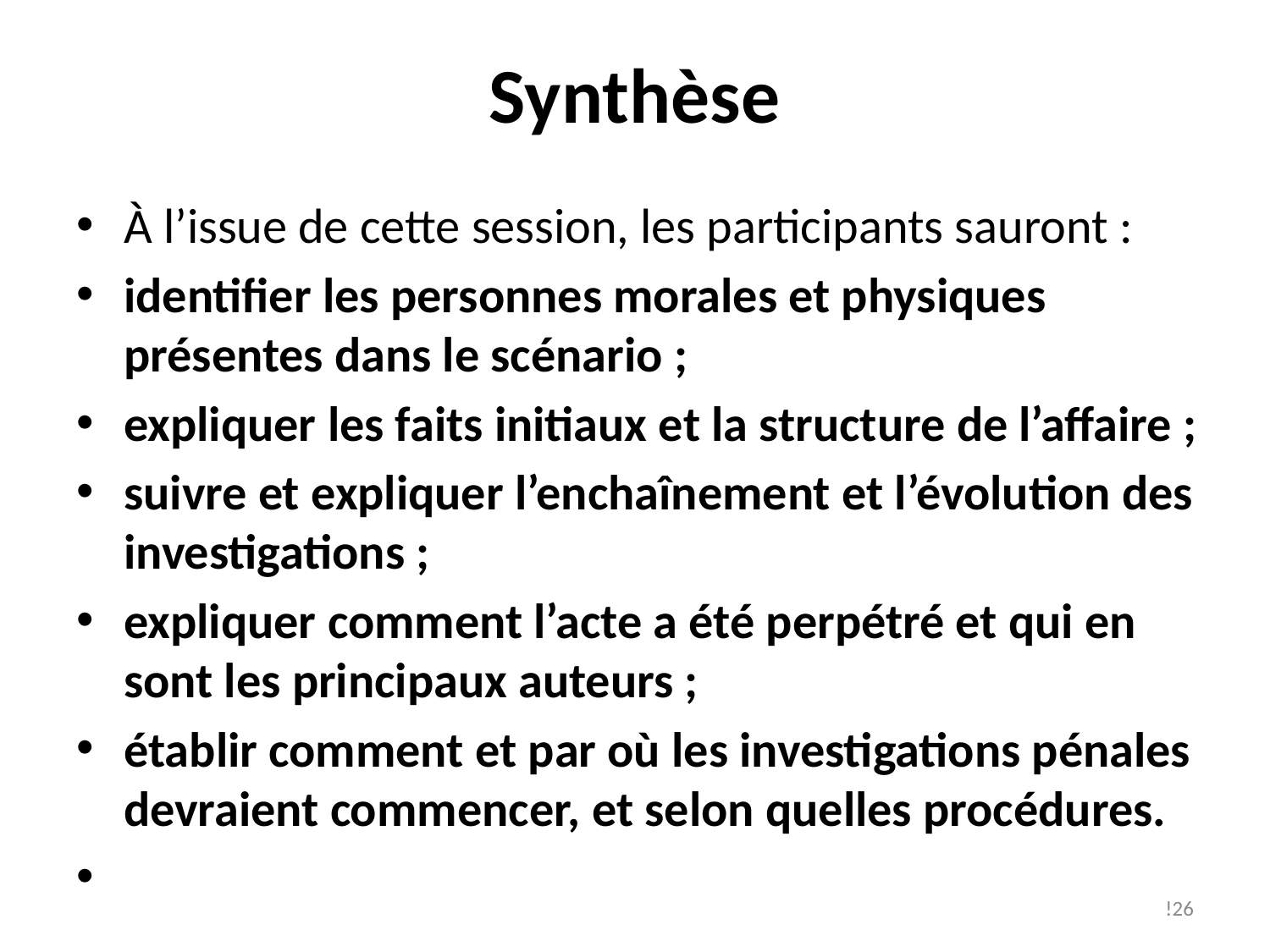

# Synthèse
À l’issue de cette session, les participants sauront :
identifier les personnes morales et physiques présentes dans le scénario ;
expliquer les faits initiaux et la structure de l’affaire ;
suivre et expliquer l’enchaînement et l’évolution des investigations ;
expliquer comment l’acte a été perpétré et qui en sont les principaux auteurs ;
établir comment et par où les investigations pénales devraient commencer, et selon quelles procédures.

!26